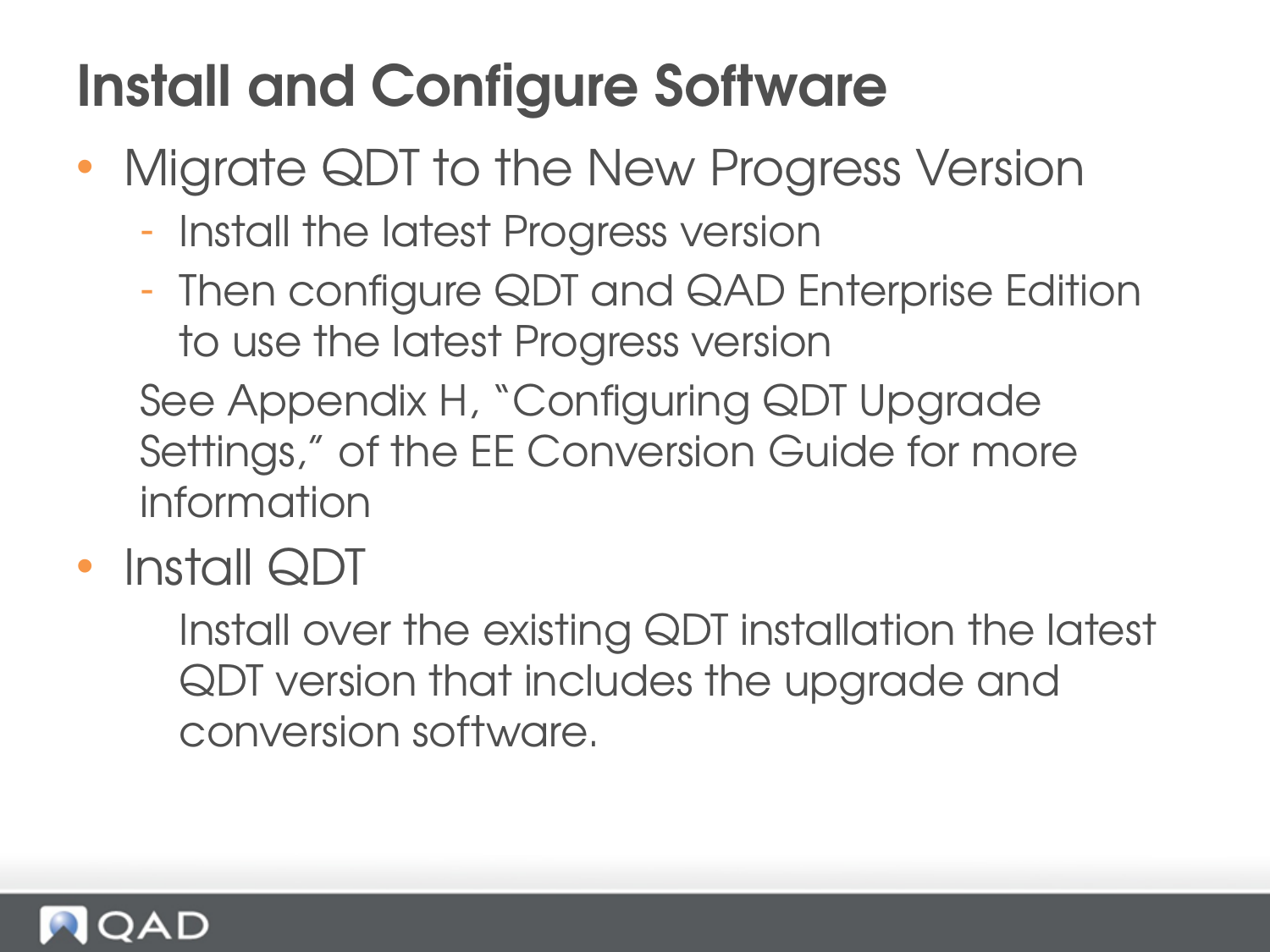

# Install and Configure Software
Migrate QDT to the New Progress Version
Install the latest Progress version
Then configure QDT and QAD Enterprise Edition to use the latest Progress version
See Appendix H, “Configuring QDT Upgrade Settings,” of the EE Conversion Guide for more information
Install QDT
	Install over the existing QDT installation the latest QDT version that includes the upgrade and conversion software.